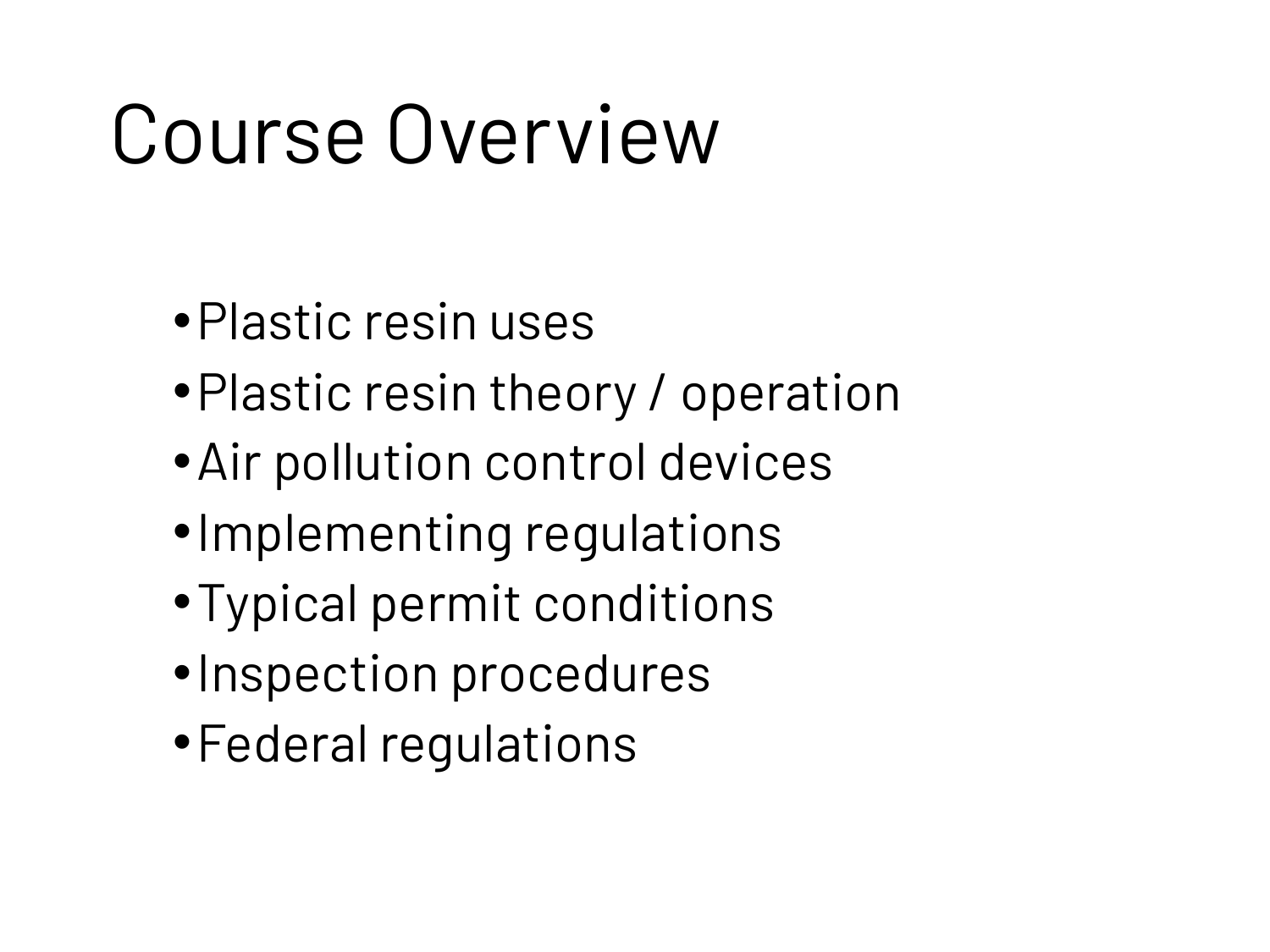

Course Overview
Plastic resin uses
Plastic resin theory / operation
Air pollution control devices
Implementing regulations
Typical permit conditions
Inspection procedures
Federal regulations